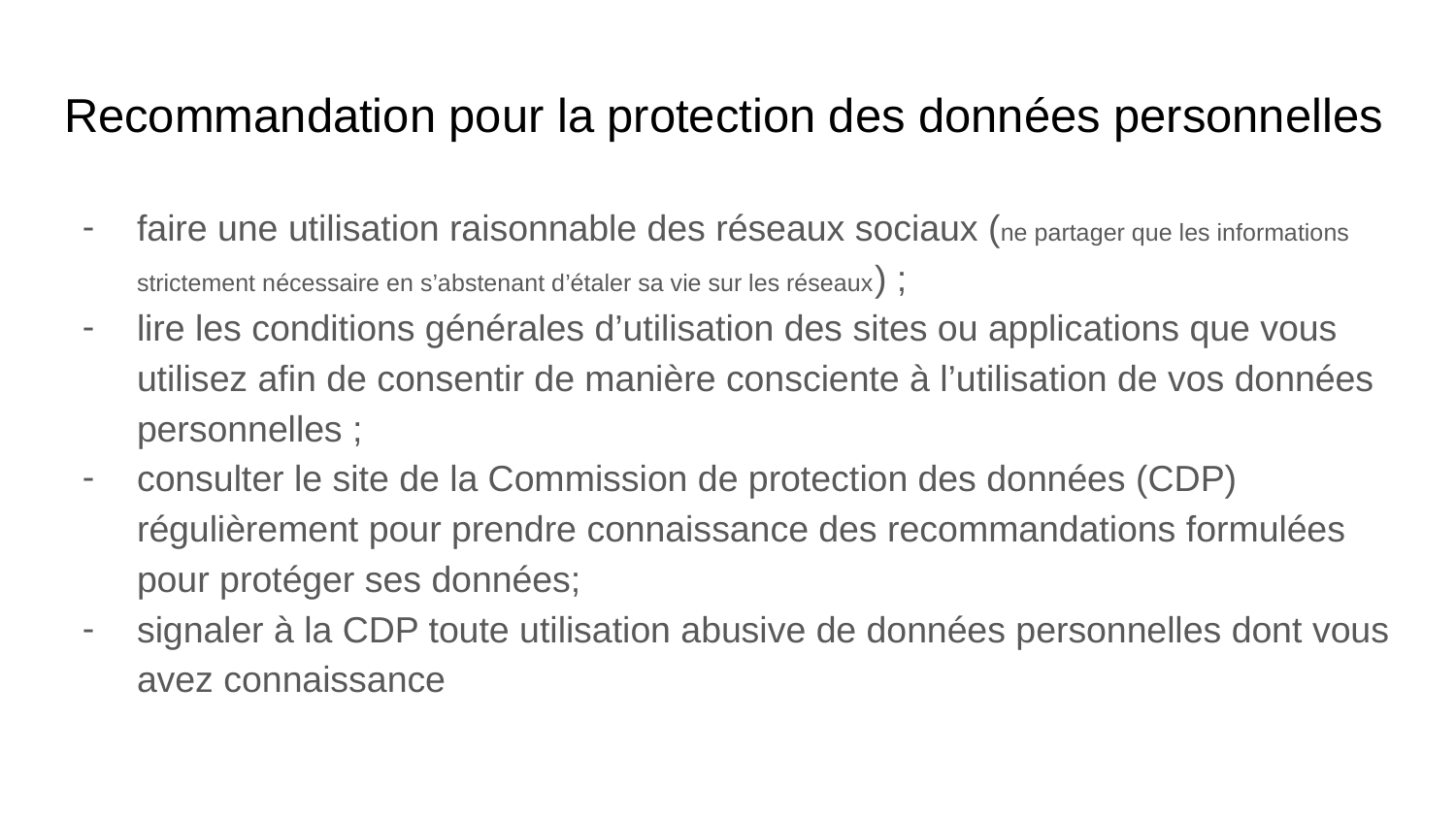

# Recommandation pour la protection des données personnelles
faire une utilisation raisonnable des réseaux sociaux (ne partager que les informations strictement nécessaire en s’abstenant d’étaler sa vie sur les réseaux) ;
lire les conditions générales d’utilisation des sites ou applications que vous utilisez afin de consentir de manière consciente à l’utilisation de vos données personnelles ;
consulter le site de la Commission de protection des données (CDP) régulièrement pour prendre connaissance des recommandations formulées pour protéger ses données;
signaler à la CDP toute utilisation abusive de données personnelles dont vous avez connaissance